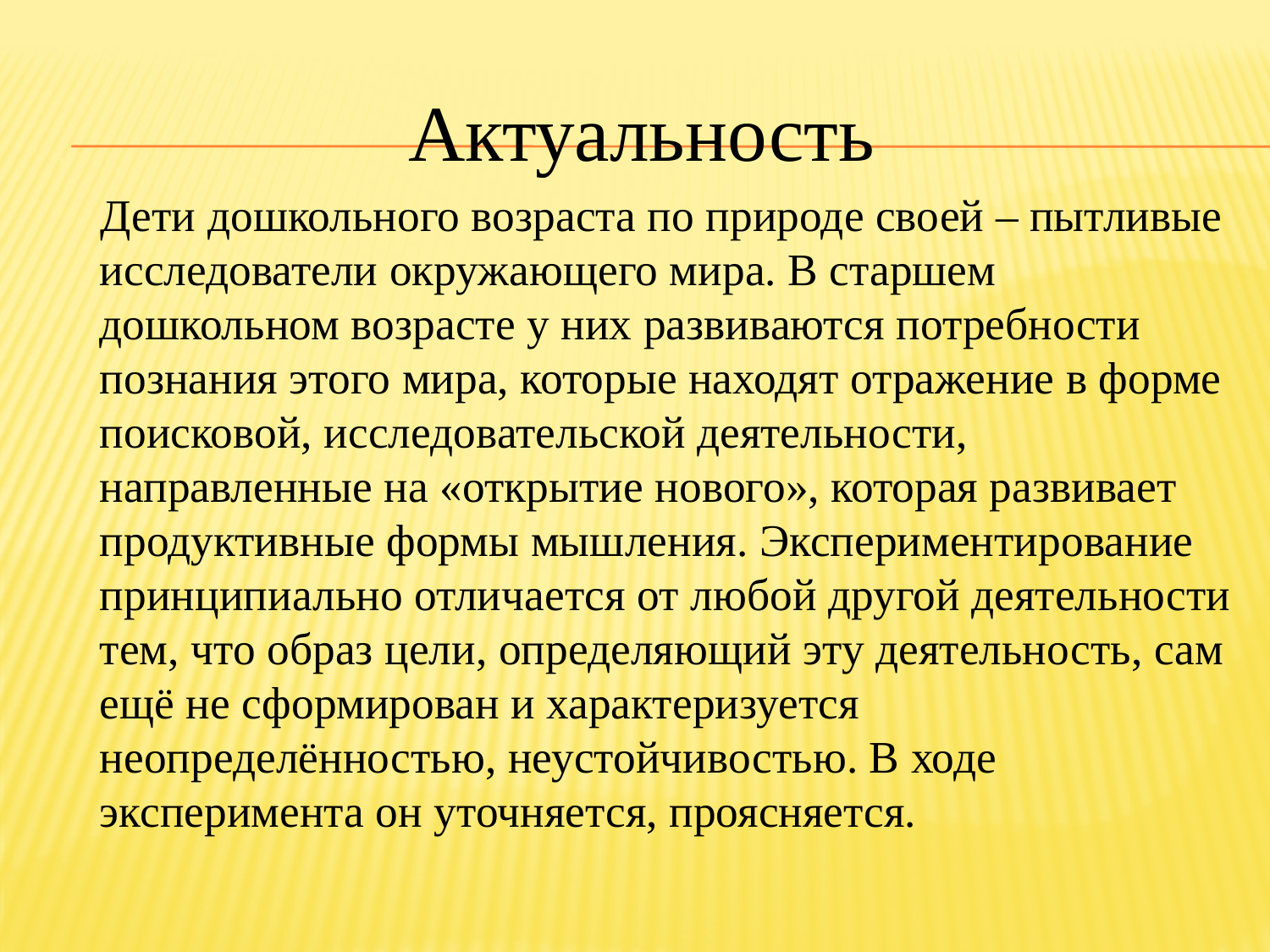

# .
 Актуальность
    Дети дошкольного возраста по природе своей – пытливые исследователи окружающего мира. В старшем дошкольном возрасте у них развиваются потребности познания этого мира, которые находят отражение в форме поисковой, исследовательской деятельности, направленные на «открытие нового», которая развивает продуктивные формы мышления. Экспериментирование принципиально отличается от любой другой деятельности тем, что образ цели, определяющий эту деятельность, сам ещё не сформирован и характеризуется неопределённостью, неустойчивостью. В ходе эксперимента он уточняется, проясняется.